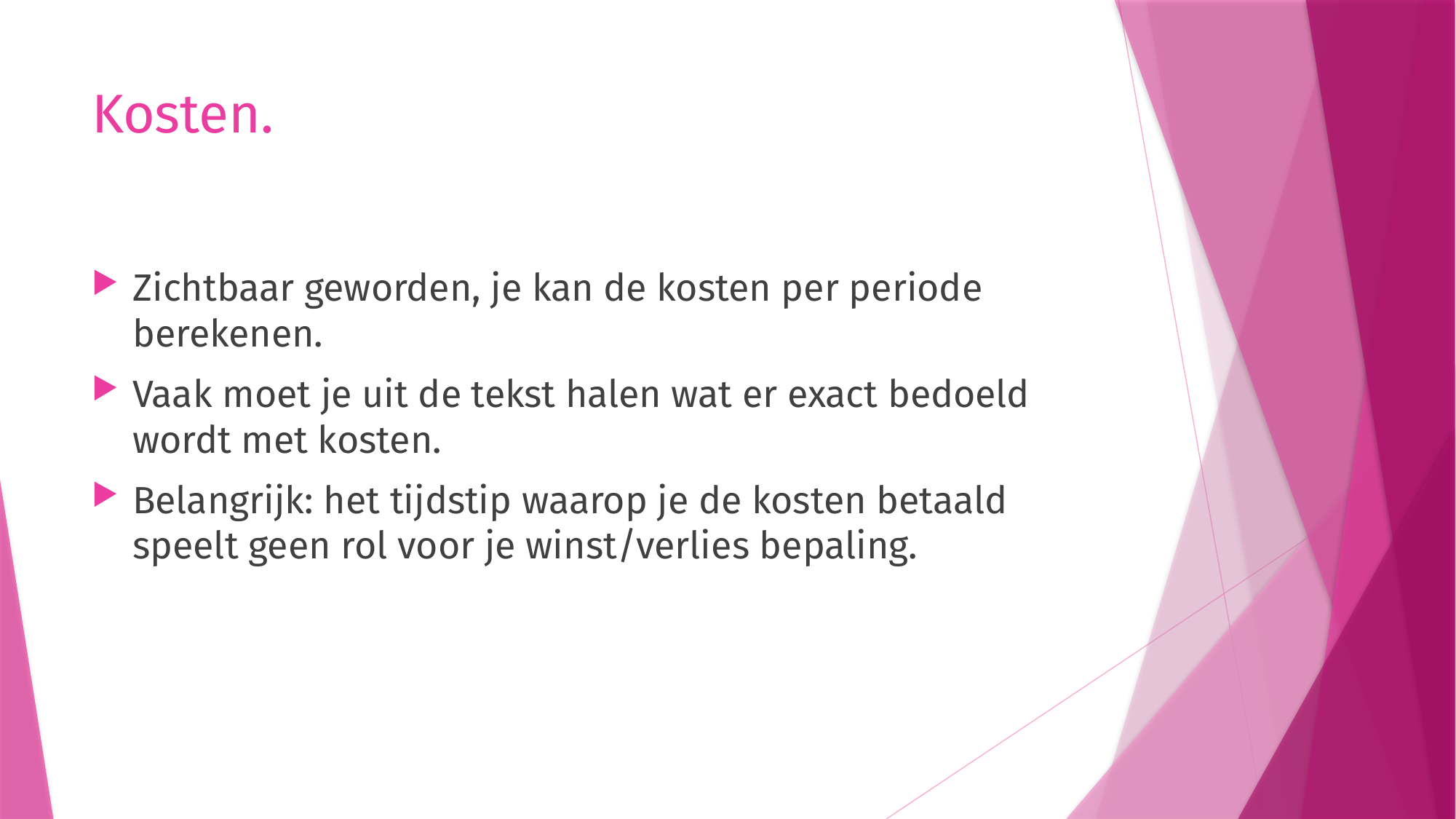

# Kosten.
Zichtbaar geworden, je kan de kosten per periode berekenen.
Vaak moet je uit de tekst halen wat er exact bedoeld wordt met kosten.
Belangrijk: het tijdstip waarop je de kosten betaald speelt geen rol voor je winst/verlies bepaling.